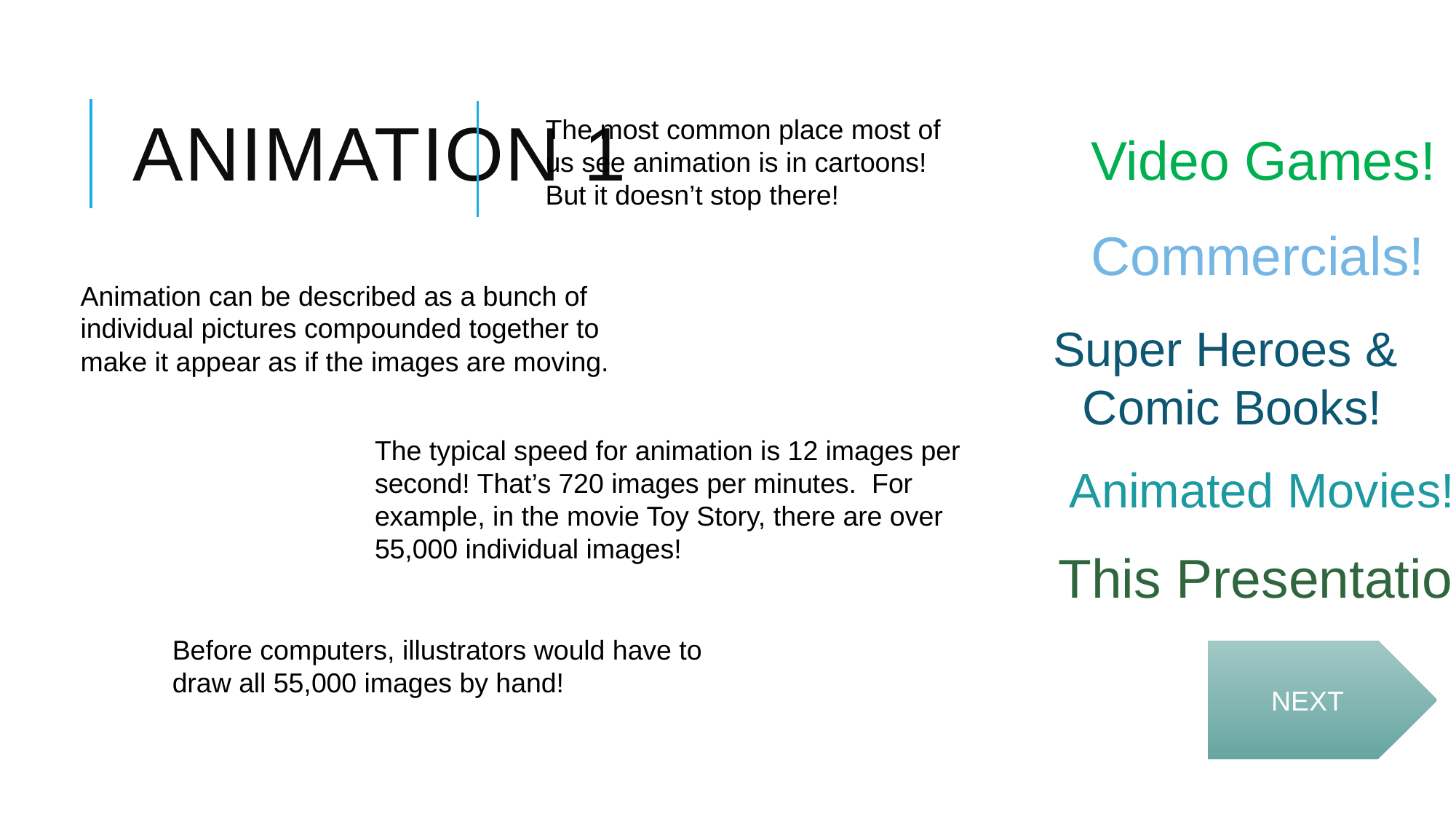

# Animation 1
The most common place most of us see animation is in cartoons! But it doesn’t stop there!
Video Games!
Commercials!
Animation can be described as a bunch of individual pictures compounded together to make it appear as if the images are moving.
Super Heroes &
Comic Books!
The typical speed for animation is 12 images per second! That’s 720 images per minutes.  For example, in the movie Toy Story, there are over 55,000 individual images!
Animated Movies!
This Presentation!
Before computers, illustrators would have to draw all 55,000 images by hand!
NEXT